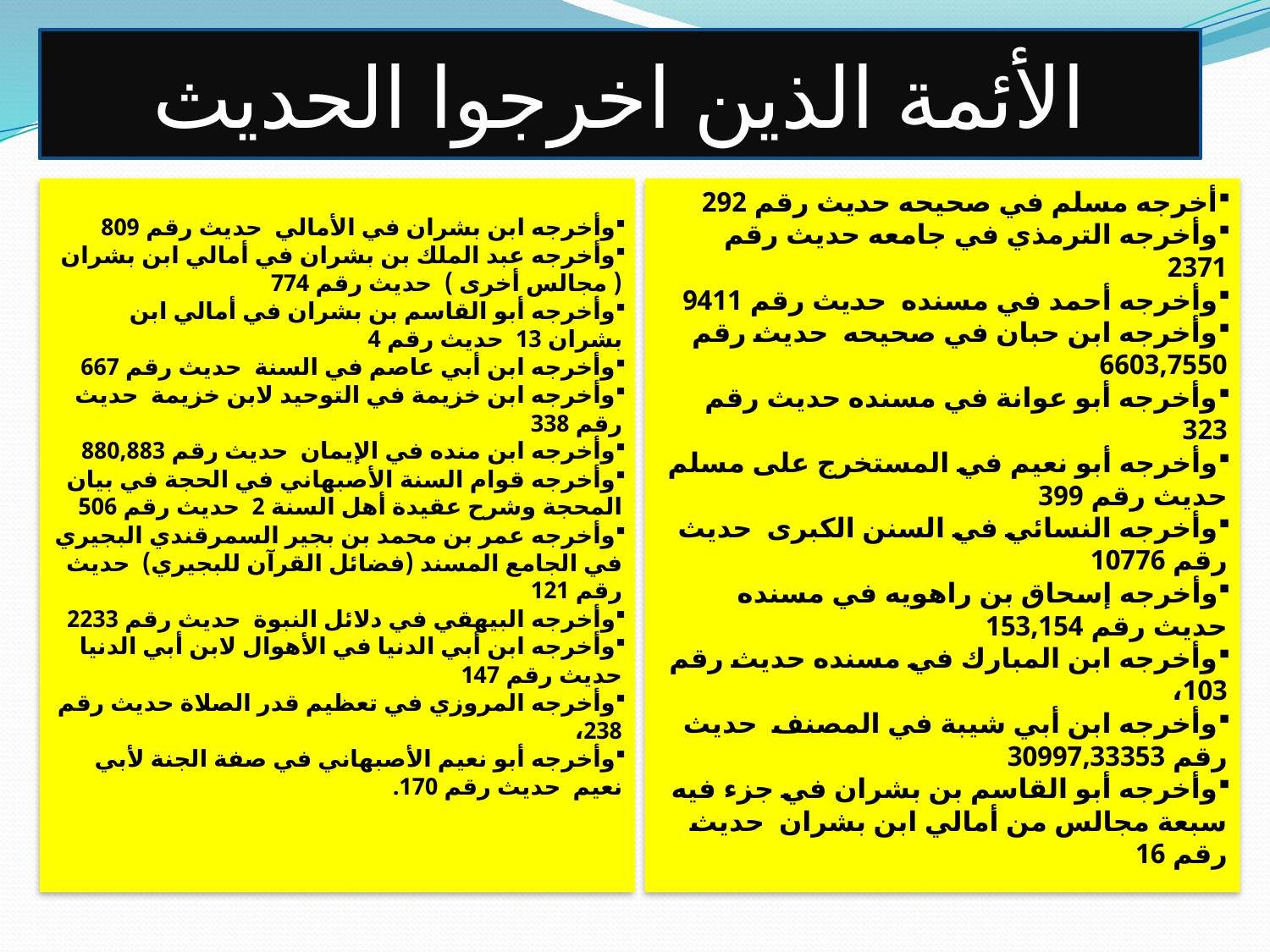

الأئمة الذين اخرجوا الحديث

وأخرجه ابن بشران في الأمالي  حديث رقم 809
وأخرجه عبد الملك بن بشران في أمالي ابن بشران ( مجالس أخرى )  حديث رقم 774
وأخرجه أبو القاسم بن بشران في أمالي ابن بشران 13  حديث رقم 4
وأخرجه ابن أبي عاصم في السنة  حديث رقم 667
وأخرجه ابن خزيمة في التوحيد لابن خزيمة  حديث رقم 338
وأخرجه ابن منده في الإيمان  حديث رقم 880,883
وأخرجه قوام السنة الأصبهاني في الحجة في بيان المحجة وشرح عقيدة أهل السنة 2  حديث رقم 506
وأخرجه عمر بن محمد بن بجير السمرقندي البجيري في الجامع المسند (فضائل القرآن للبجيري)  حديث رقم 121
وأخرجه البيهقي في دلائل النبوة  حديث رقم 2233
وأخرجه ابن أبي الدنيا في الأهوال لابن أبي الدنيا  حديث رقم 147
وأخرجه المروزي في تعظيم قدر الصلاة حديث رقم 238،
وأخرجه أبو نعيم الأصبهاني في صفة الجنة لأبي نعيم  حديث رقم 170.
أخرجه مسلم في صحيحه حديث رقم 292
وأخرجه الترمذي في جامعه حديث رقم 2371
وأخرجه أحمد في مسنده  حديث رقم 9411
وأخرجه ابن حبان في صحيحه  حديث رقم 6603,7550
وأخرجه أبو عوانة في مسنده حديث رقم 323
وأخرجه أبو نعيم في المستخرج على مسلم  حديث رقم 399
وأخرجه النسائي في السنن الكبرى  حديث رقم 10776
وأخرجه إسحاق بن راهويه في مسنده  حديث رقم 153,154
وأخرجه ابن المبارك في مسنده حديث رقم 103،
وأخرجه ابن أبي شيبة في المصنف  حديث رقم 30997,33353
وأخرجه أبو القاسم بن بشران في جزء فيه سبعة مجالس من أمالي ابن بشران  حديث رقم 16